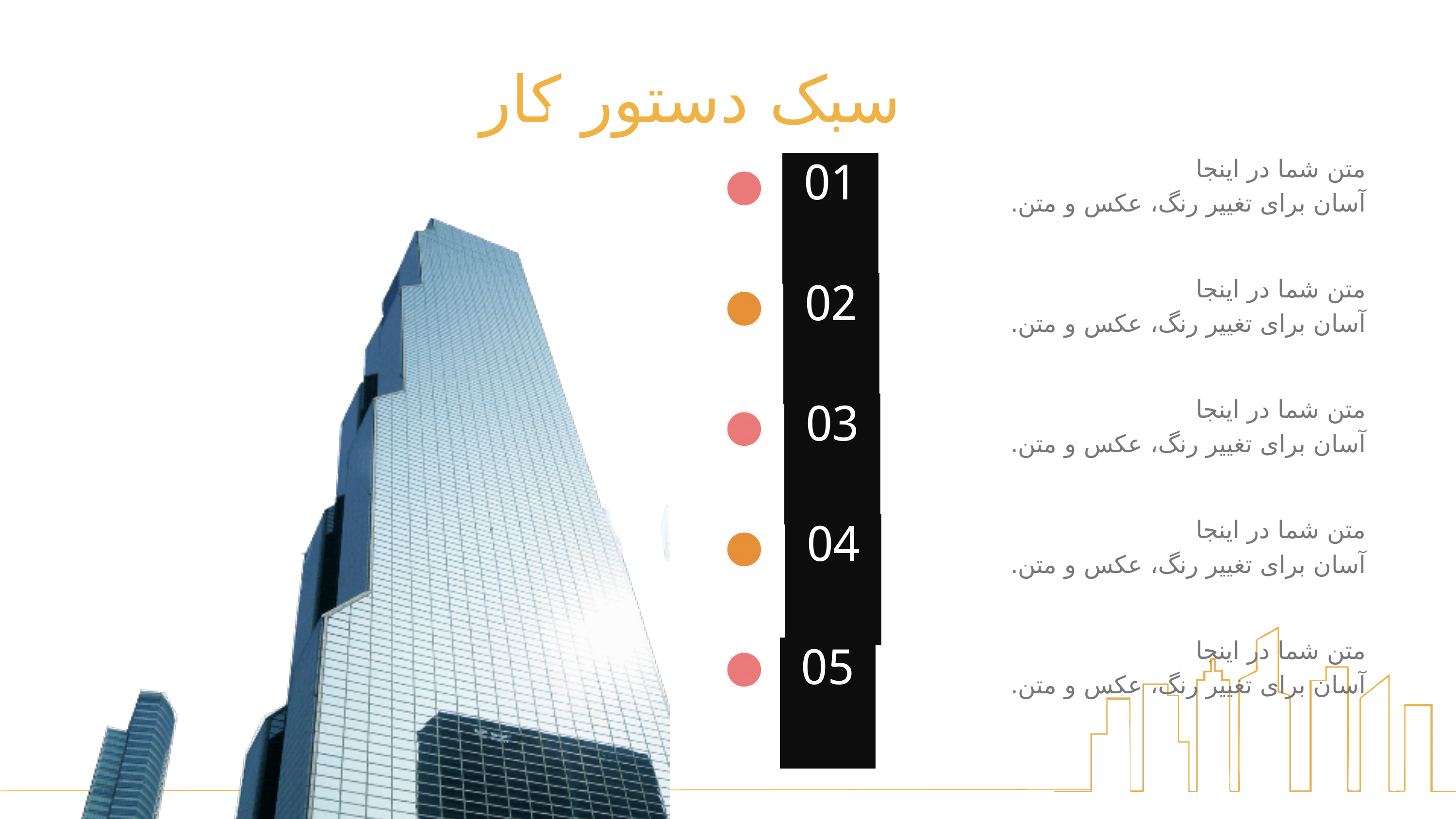

سبک دستور کار

متن شما در اینجا

01

آسان برای تغییر رنگ، عکس و متن.

متن شما در اینجا

02

آسان برای تغییر رنگ، عکس و متن.

03
متن شما در اینجا

آسان برای تغییر رنگ، عکس و متن.

04
متن شما در اینجا

آسان برای تغییر رنگ، عکس و متن.

متن شما در اینجا

05

آسان برای تغییر رنگ، عکس و متن.